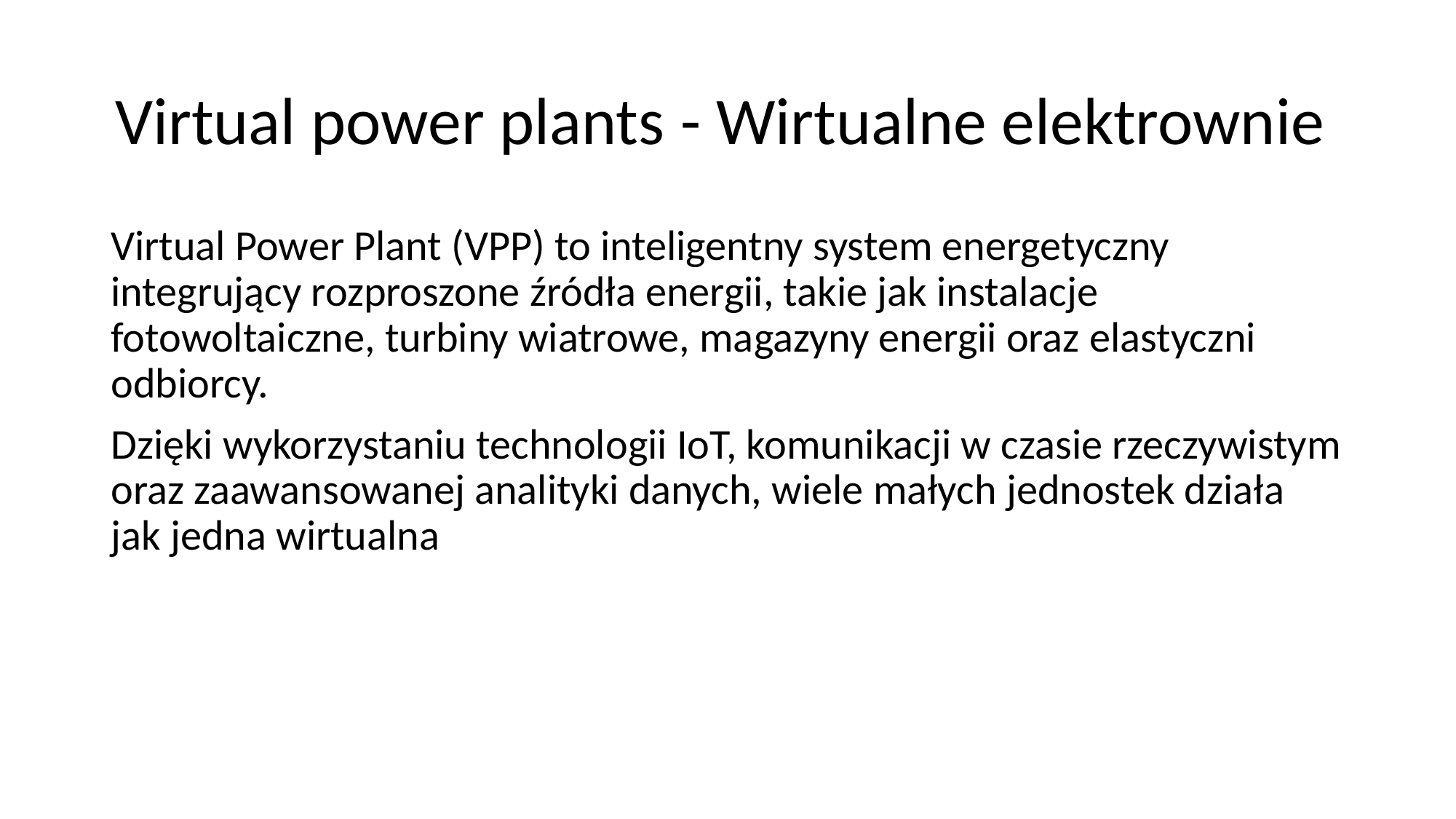

# Virtual power plants - Wirtualne elektrownie
Virtual Power Plant (VPP) to inteligentny system energetyczny integrujący rozproszone źródła energii, takie jak instalacje fotowoltaiczne, turbiny wiatrowe, magazyny energii oraz elastyczni odbiorcy.
Dzięki wykorzystaniu technologii IoT, komunikacji w czasie rzeczywistym oraz zaawansowanej analityki danych, wiele małych jednostek działa jak jedna wirtualna